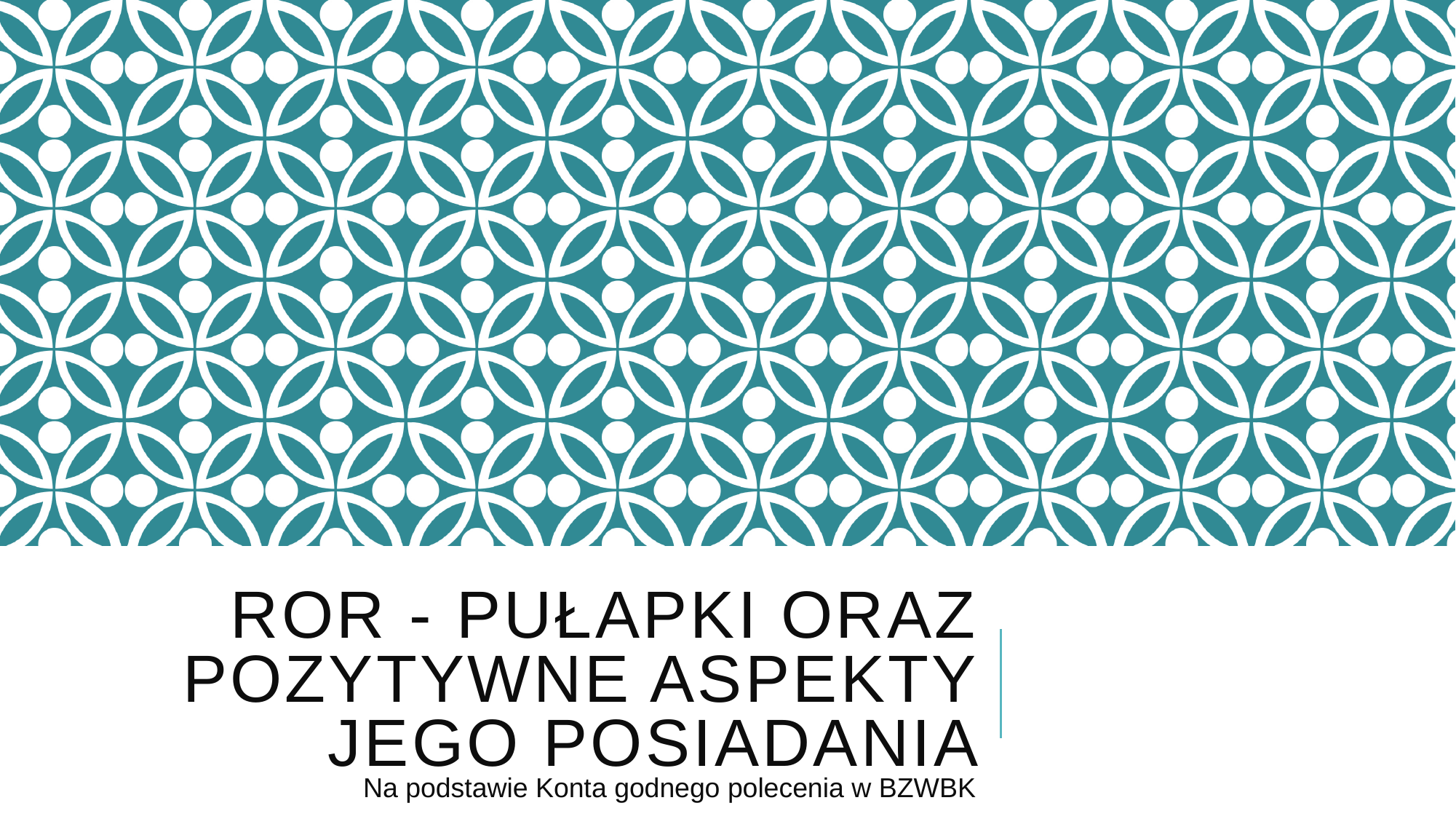

# ROR - Pułapki oraz pozytywne aspekty jego posiadania
Na podstawie Konta godnego polecenia w BZWBK